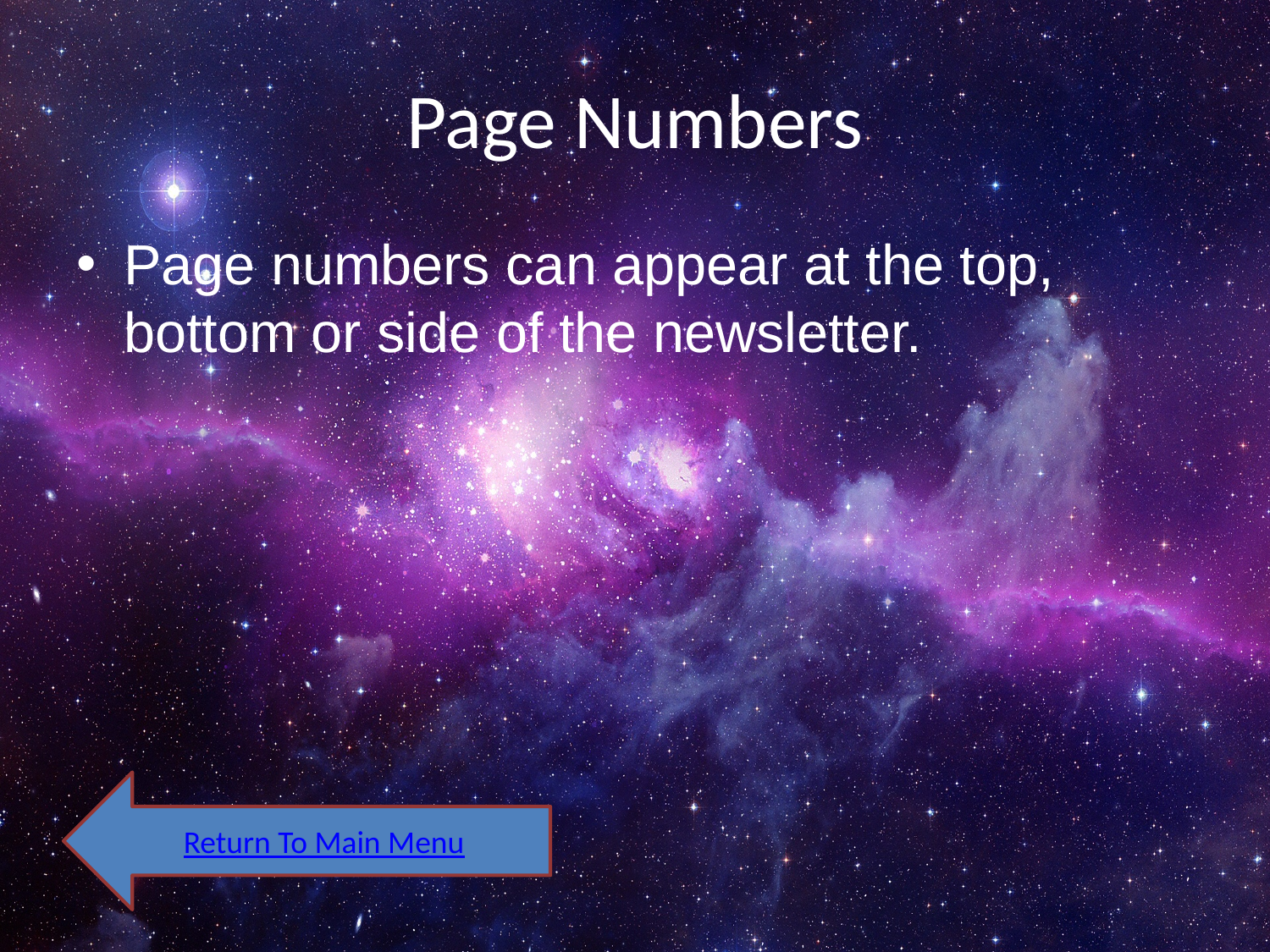

# Page Numbers
Page numbers can appear at the top, bottom or side of the newsletter.
Return To Main Menu